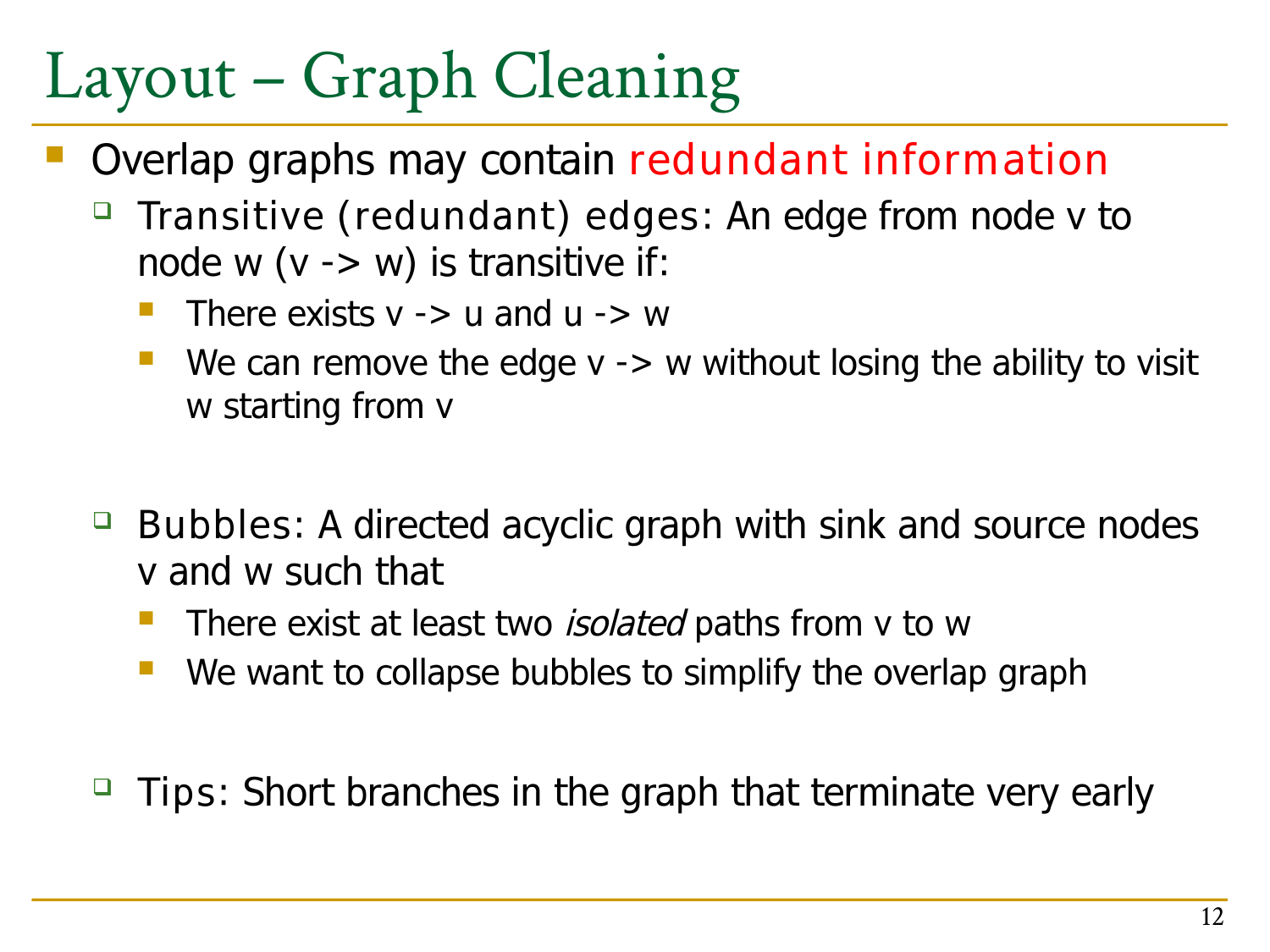

# Layout – Graph Cleaning
Overlap graphs may contain redundant information
Transitive (redundant) edges: An edge from node v to node w (v -> w) is transitive if:
There exists v -> u and u -> w
We can remove the edge v -> w without losing the ability to visit w starting from v

Bubbles: A directed acyclic graph with sink and source nodes v and w such that
There exist at least two isolated paths from v to w
We want to collapse bubbles to simplify the overlap graph

Tips: Short branches in the graph that terminate very early
12